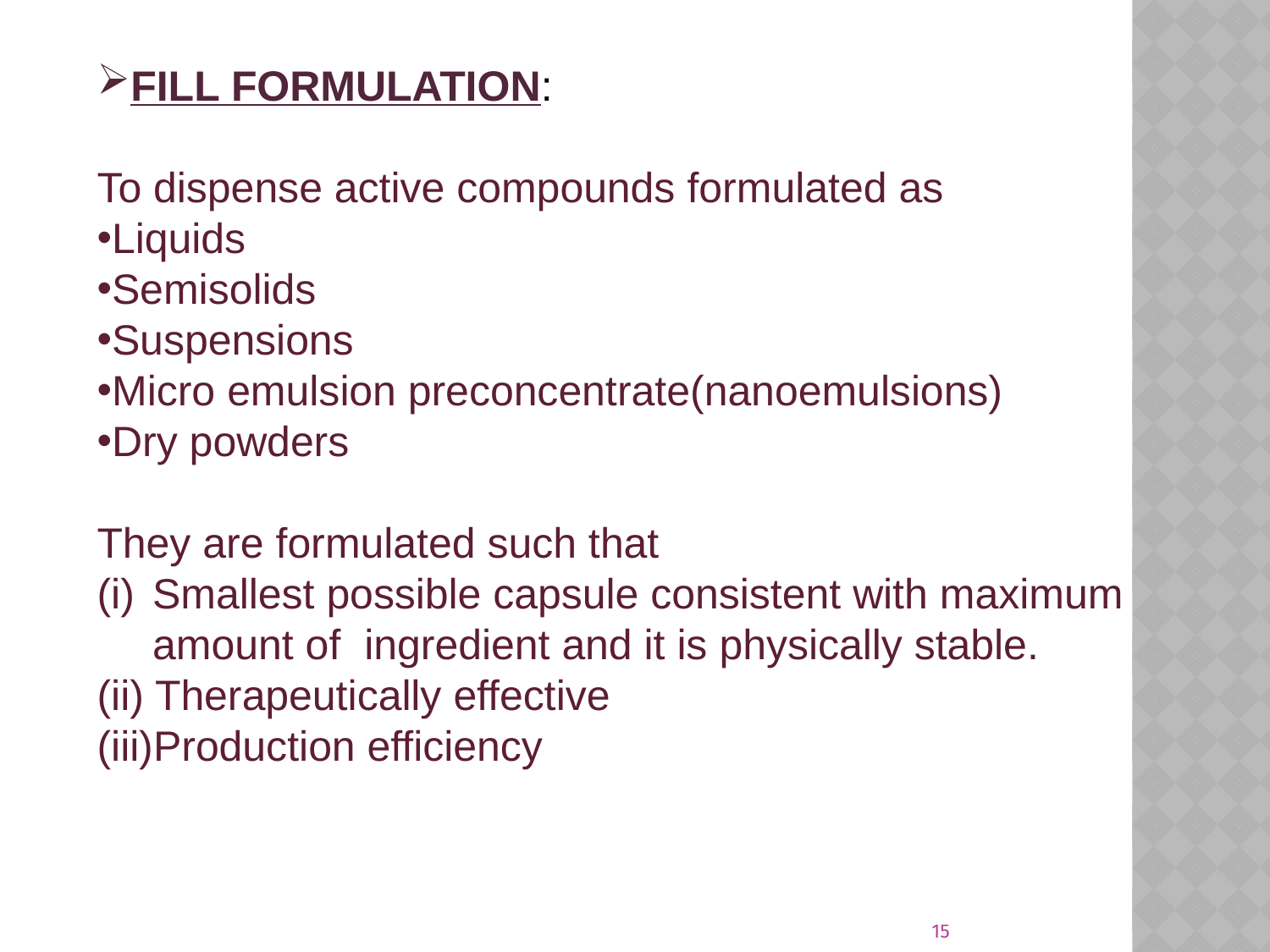

FILL FORMULATION:

To dispense active compounds formulated as
Liquids
Semisolids
Suspensions
Micro emulsion preconcentrate(nanoemulsions)
Dry powders

They are formulated such that
Smallest possible capsule consistent with maximum amount of  ingredient and it is physically stable.
(ii) Therapeutically effective
(iii)Production efficiency

15